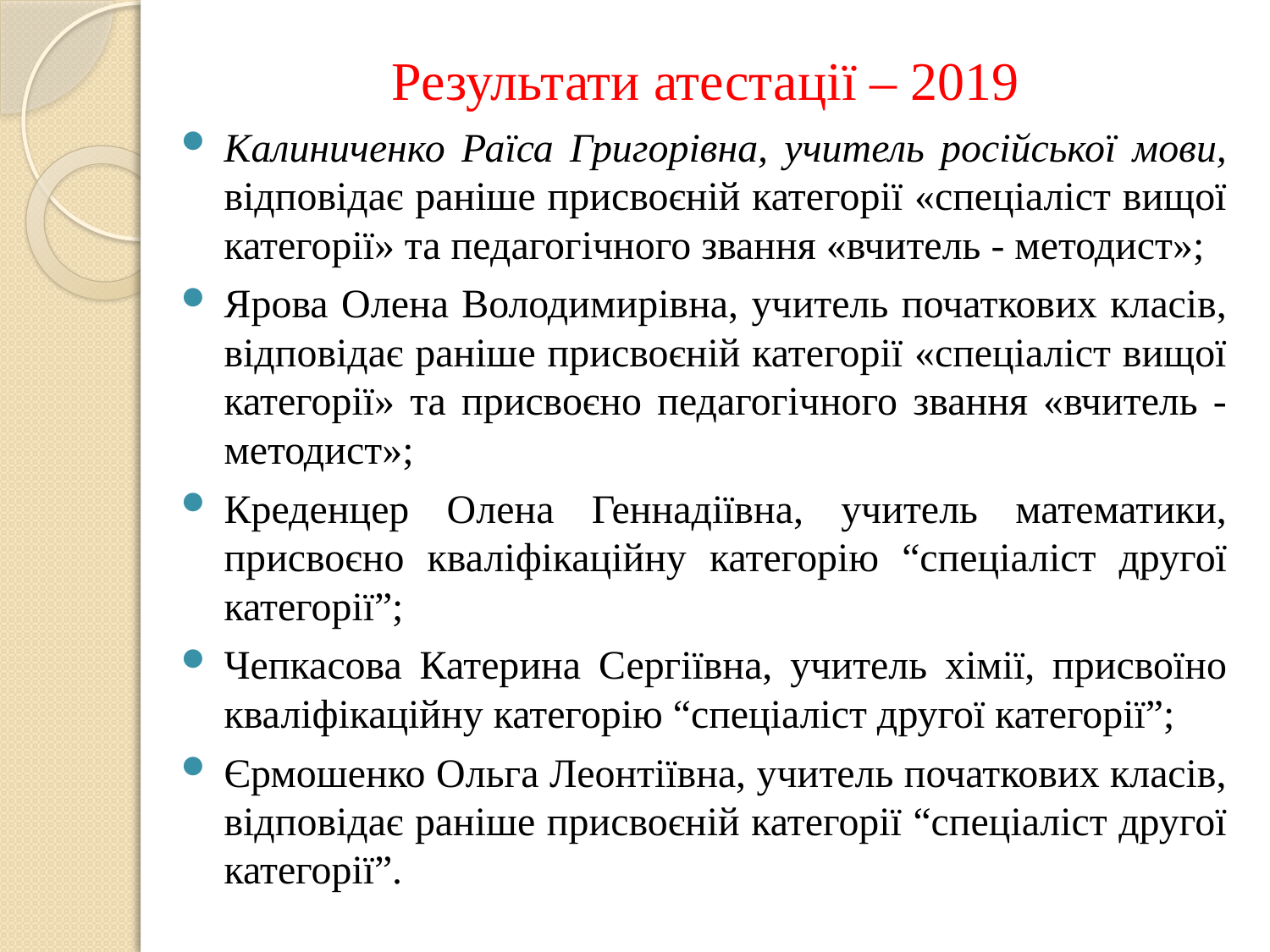

Результати атестації – 2019
Калиниченко Раїса Григорівна, учитель російської мови, відповідає раніше присвоєній категорії «спеціаліст вищої категорії» та педагогічного звання «вчитель - методист»;
Ярова Олена Володимирівна, учитель початкових класів, відповідає раніше присвоєній категорії «спеціаліст вищої категорії» та присвоєно педагогічного звання «вчитель - методист»;
Креденцер Олена Геннадіївна, учитель математики, присвоєно кваліфікаційну категорію “спеціаліст другої категорії”;
Чепкасова Катерина Сергіївна, учитель хімії, присвоїно кваліфікаційну категорію “спеціаліст другої категорії”;
Єрмошенко Ольга Леонтіївна, учитель початкових класів, відповідає раніше присвоєній категорії “спеціаліст другої категорії”.